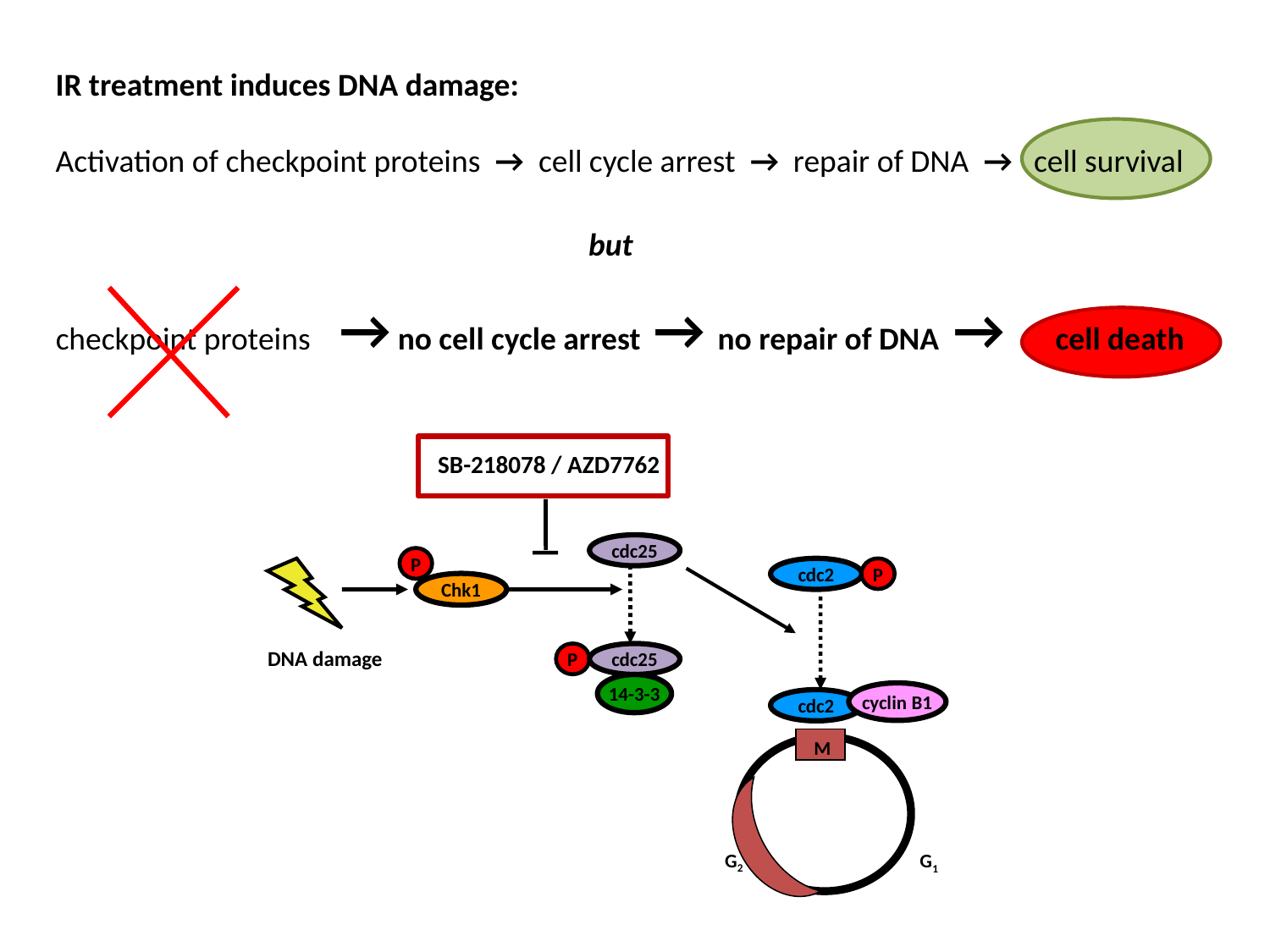

IR treatment induces DNA damage:

      Activation of checkpoint proteins  →  cell cycle arrest  →  repair of DNA  →   cell survival

but
      checkpoint proteins    → no cell cycle arrest → no repair of DNA  →       cell death

SB-218078 / AZD7762

cdc25
P

cdc2
P

Chk1

DNA damage
P
cdc25
14-3-3

cyclin B1
cdc2

M

G2
G1